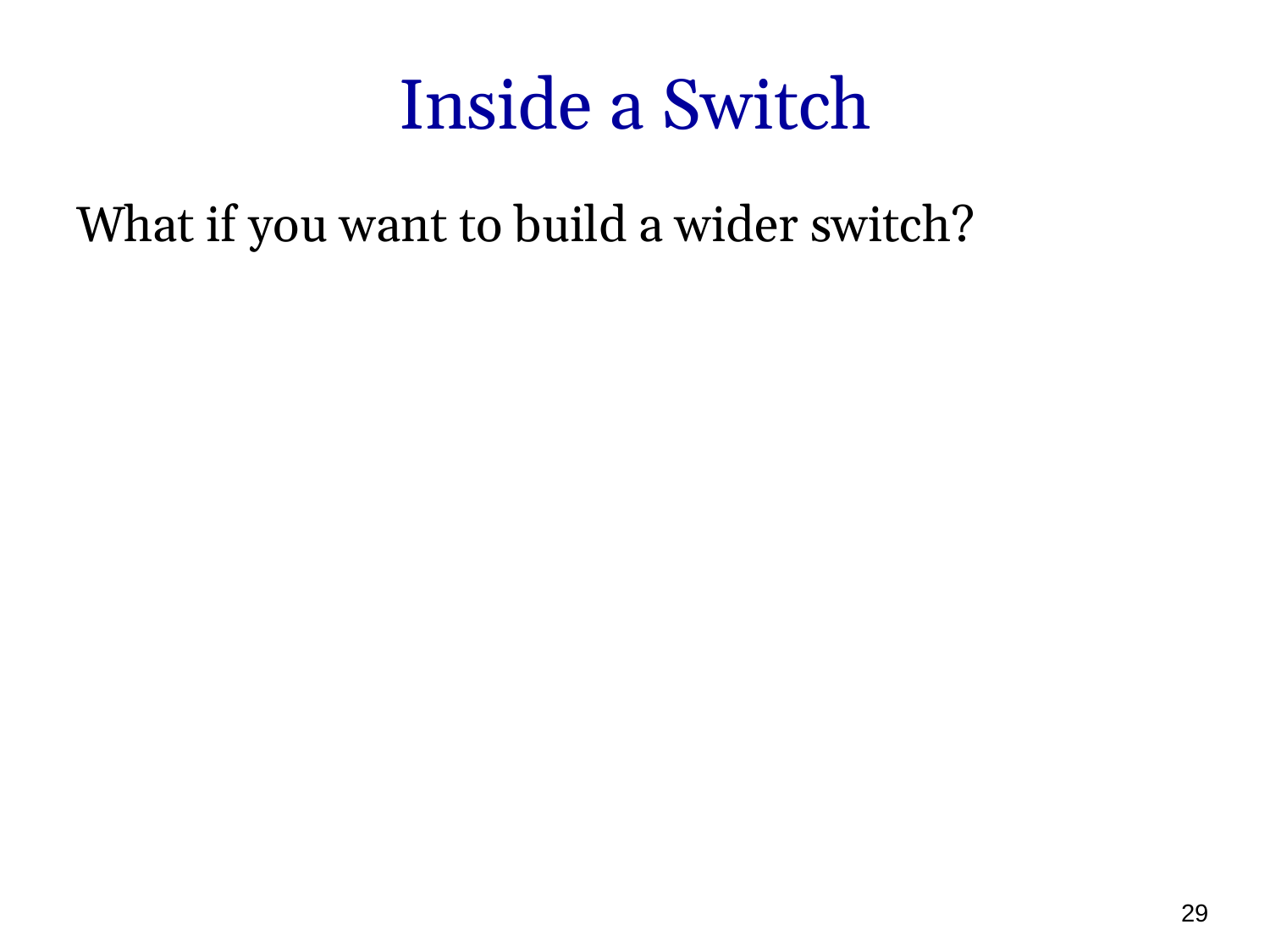

# Inside a Switch
What if you want to build a wider switch?
29